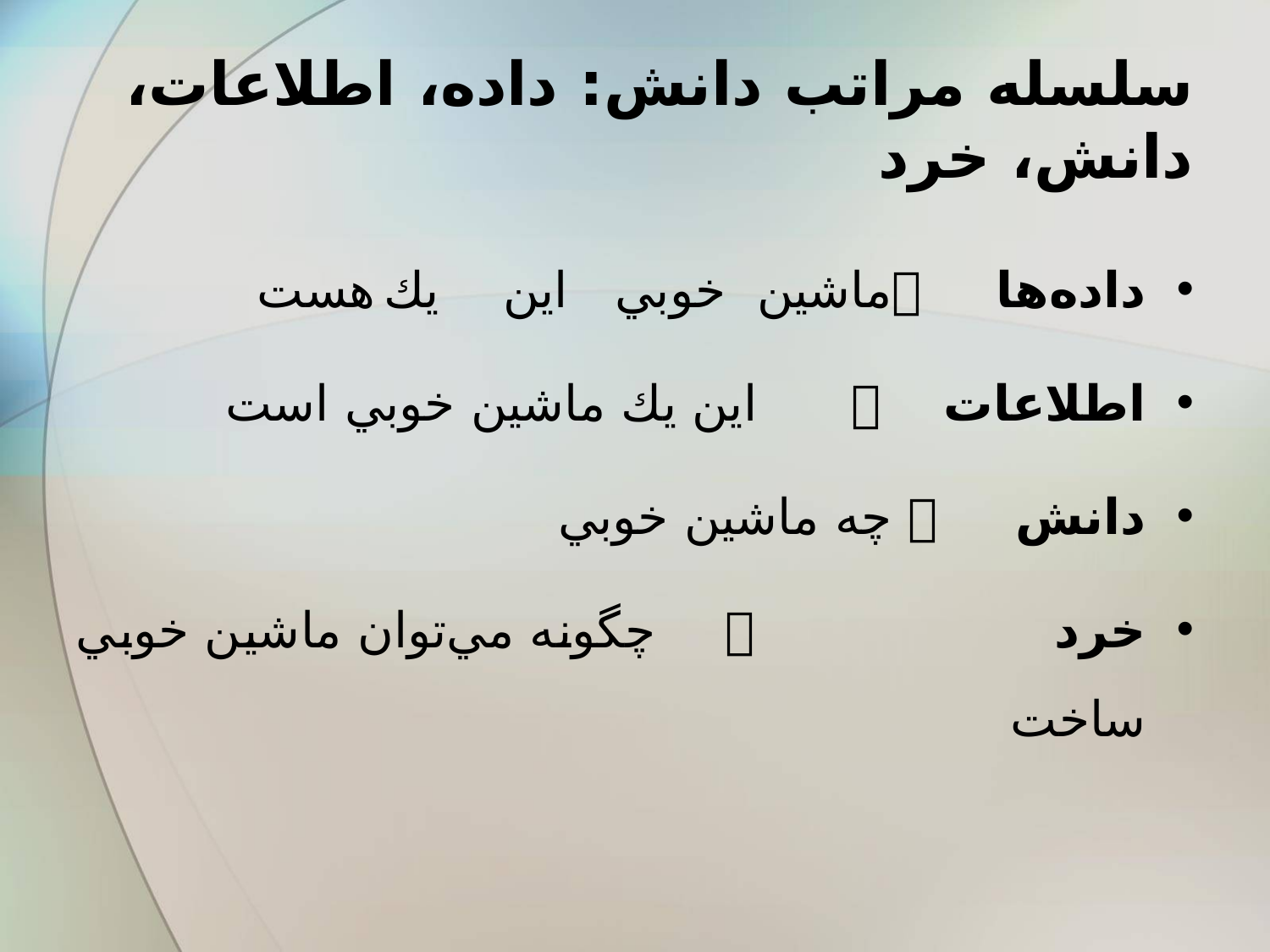

# سلسله مراتب دانش: داده، اطلاعات، دانش، خرد
داده‌ها 	   ←	ماشين	  خوبي	   اين	  يك	هست
اطلاعات 	   ←      اين يك ماشين خوبي است
دانش 	   ← 	چه ماشين خوبي
خرد	                 ←    چگونه مي‌توان ماشين خوبي ساخت